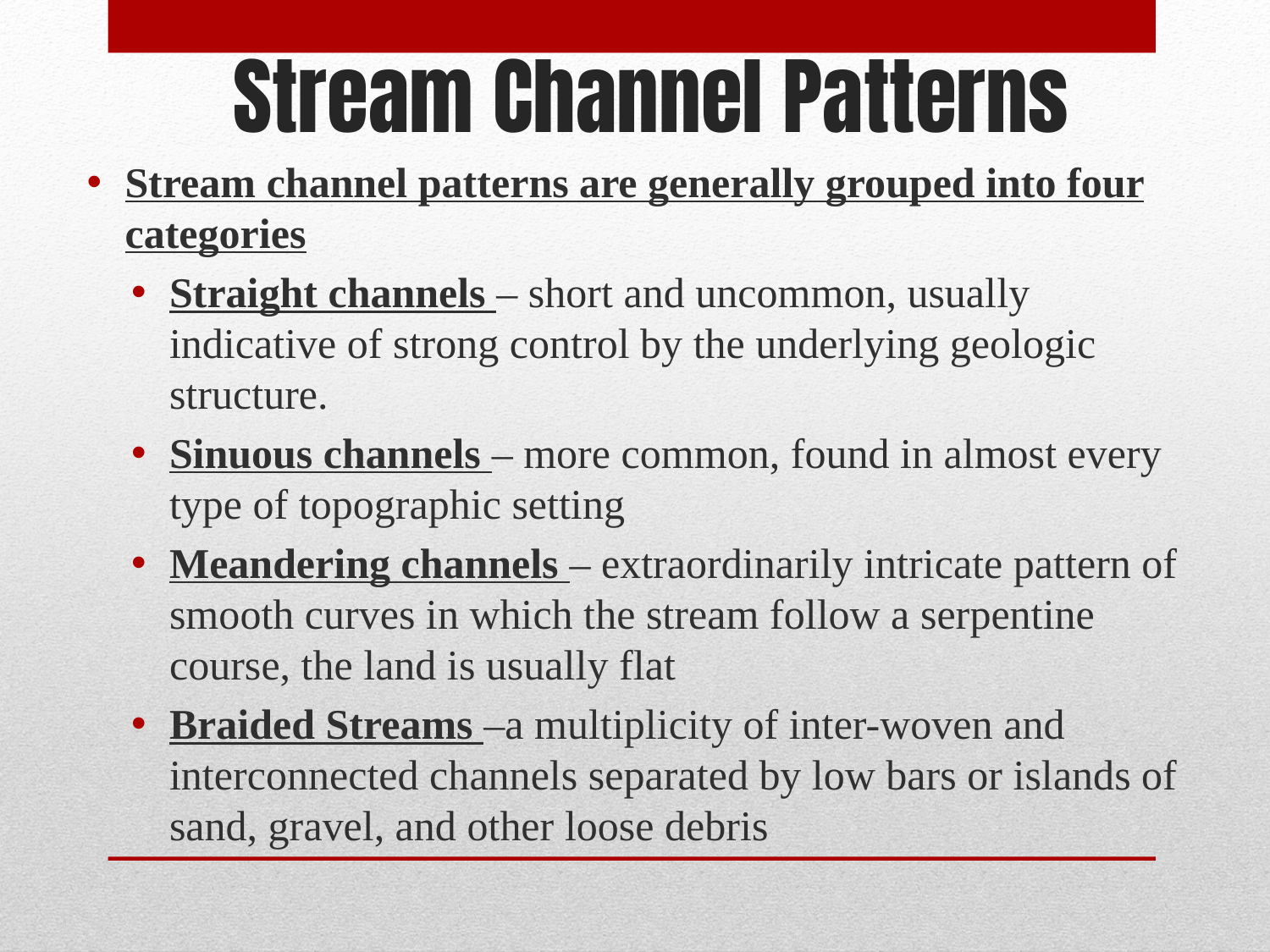

# Stream Channel Patterns
Stream channel patterns are generally grouped into four categories
Straight channels – short and uncommon, usually indicative of strong control by the underlying geologic structure.
Sinuous channels – more common, found in almost every type of topographic setting
Meandering channels – extraordinarily intricate pattern of smooth curves in which the stream follow a serpentine course, the land is usually flat
Braided Streams –a multiplicity of inter-woven and interconnected channels separated by low bars or islands of sand, gravel, and other loose debris